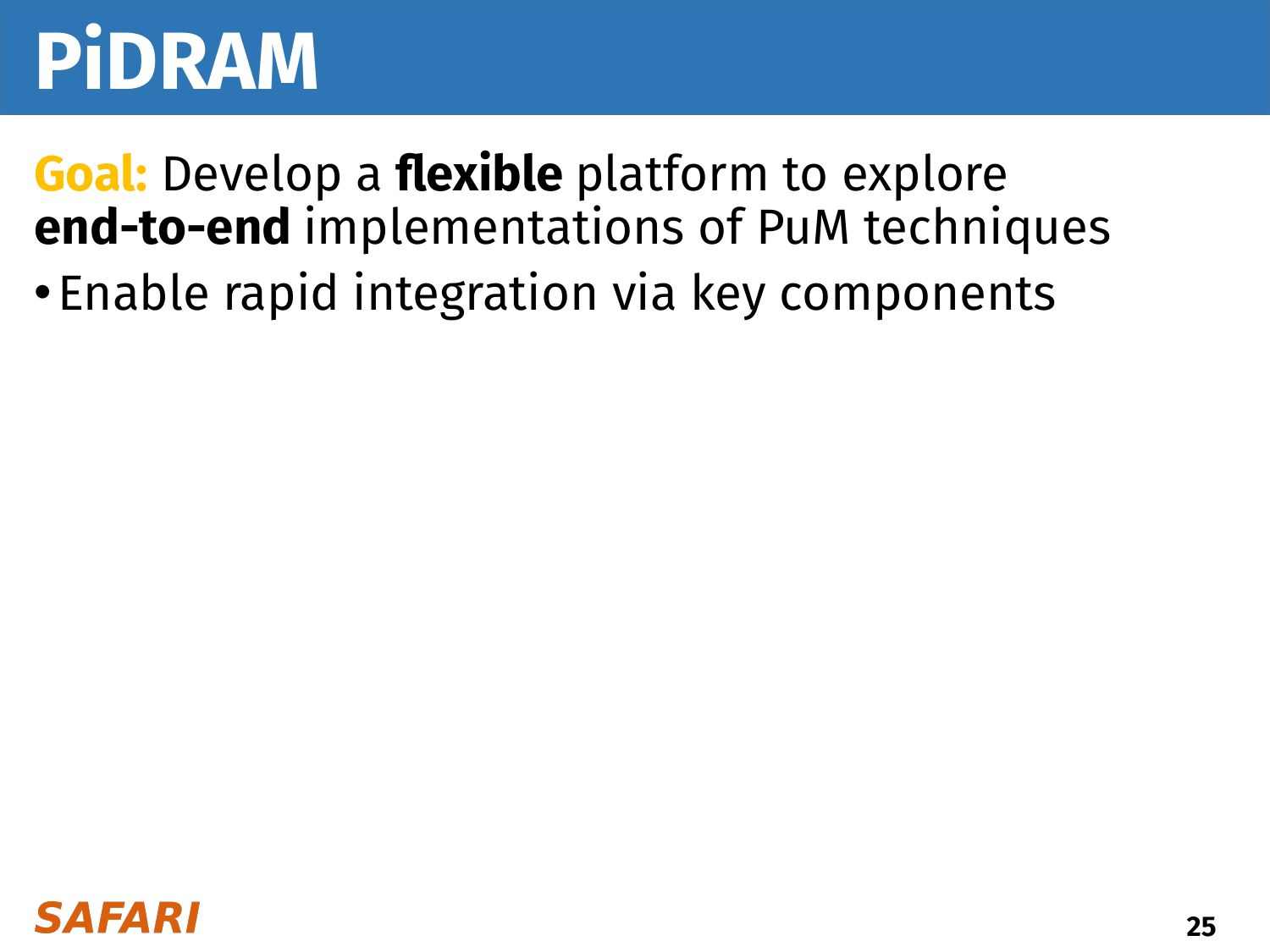

# PiDRAM
Goal: Develop a flexible platform to explore
end-to-end implementations of PuM techniques
Enable rapid integration via key components

25